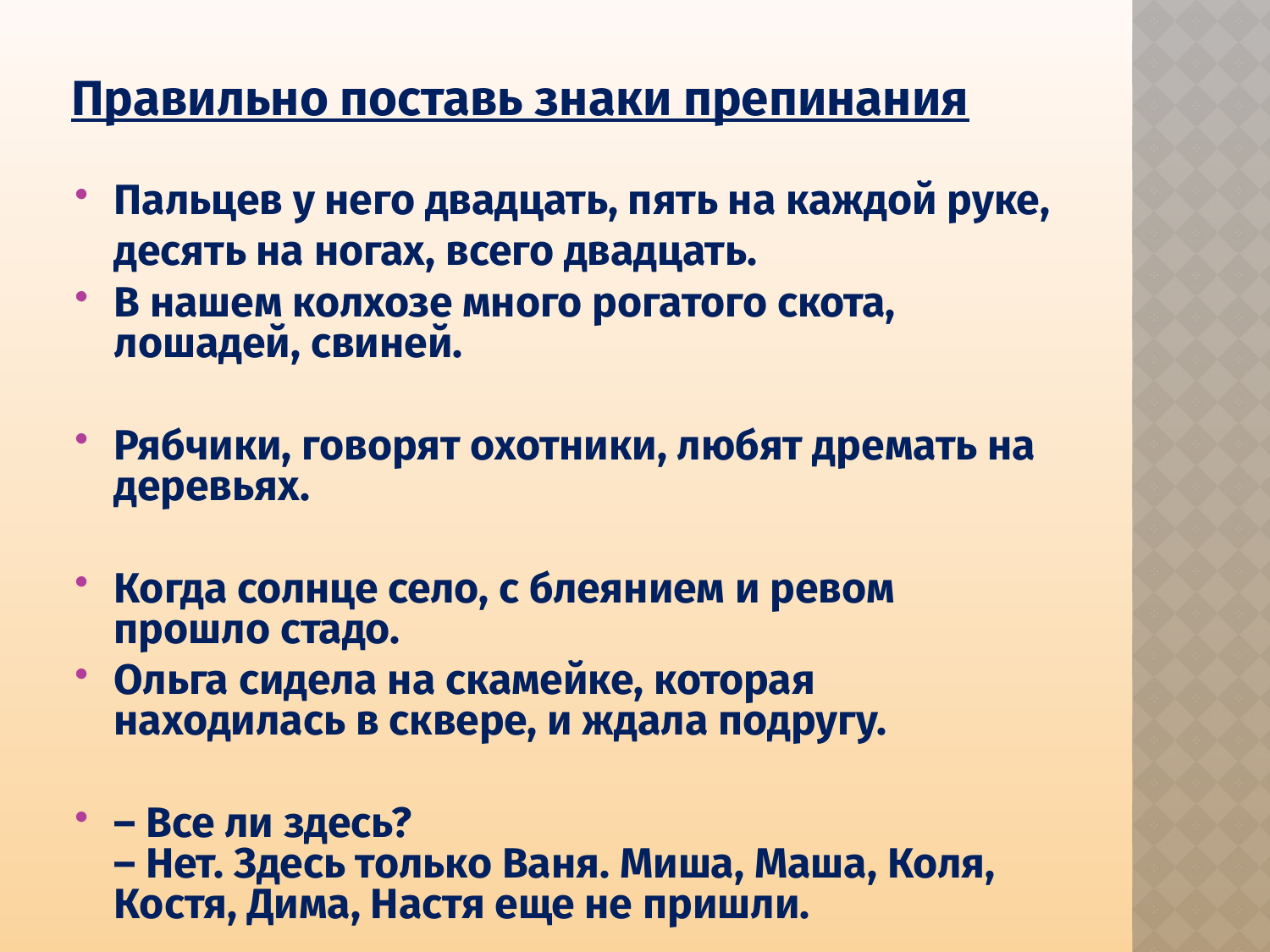

# Правильно поставь знаки препинания
Пальцев у него двадцать, пять на каждой руке, десять на ногах, всего двадцать.
В нашем колхозе много рогатого скота, лошадей, свиней.

Рябчики, говорят охотники, любят дремать на деревьях.

Когда солнце село, с блеянием и ревом прошло стадо.
Ольга сидела на скамейке, которая находилась в сквере, и ждала подругу.

– Все ли здесь?
– Нет. Здесь только Ваня. Миша, Маша, Коля, Костя, Дима, Настя еще не пришли.